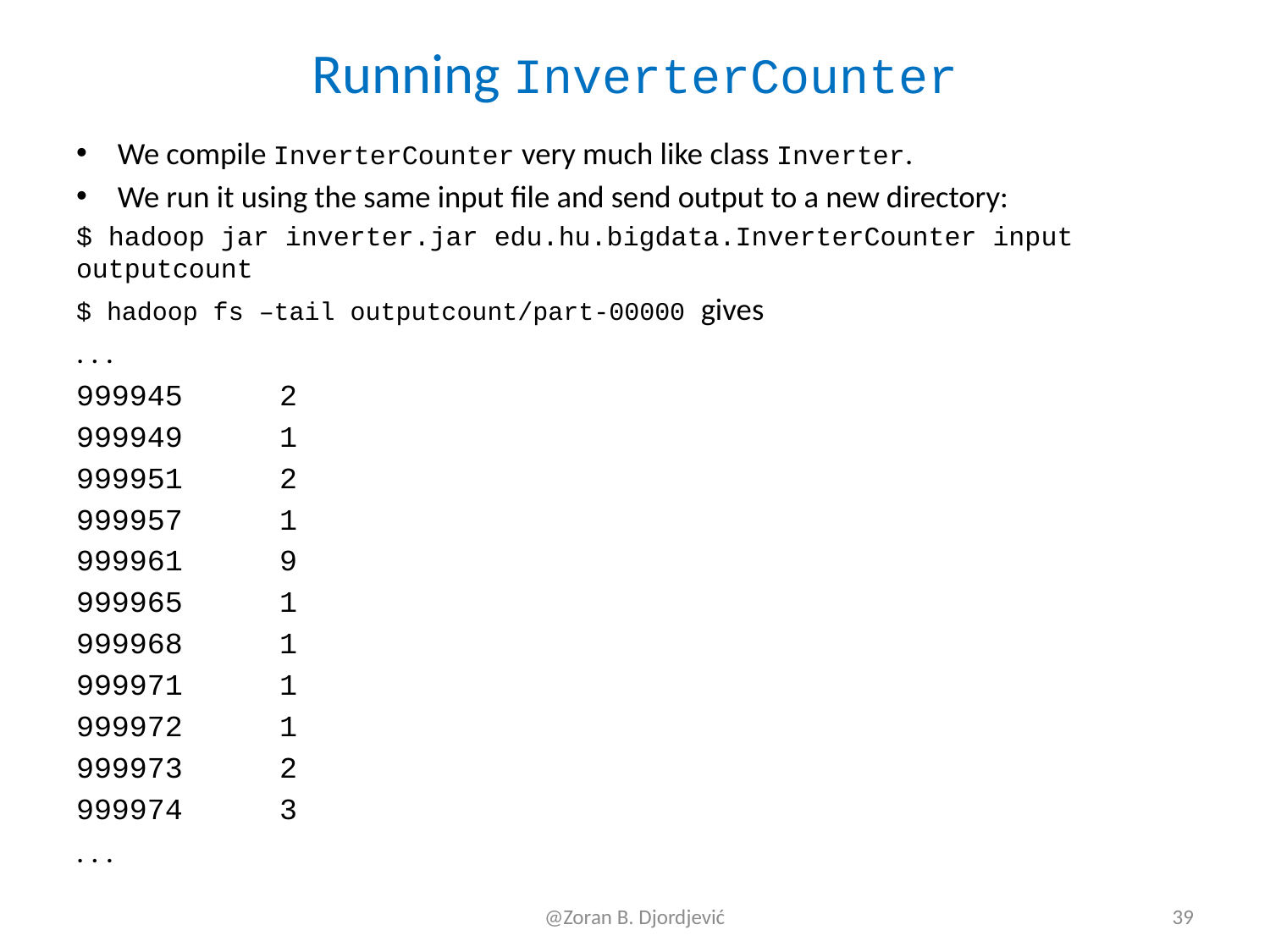

# Running InverterCounter
We compile InverterCounter very much like class Inverter.
We run it using the same input file and send output to a new directory:
$ hadoop jar inverter.jar edu.hu.bigdata.InverterCounter input outputcount
$ hadoop fs –tail outputcount/part-00000 gives
. . .
999945	2
999949	1
999951	2
999957	1
999961	9
999965	1
999968	1
999971	1
999972	1
999973	2
999974	3
. . .
@Zoran B. Djordjević
39